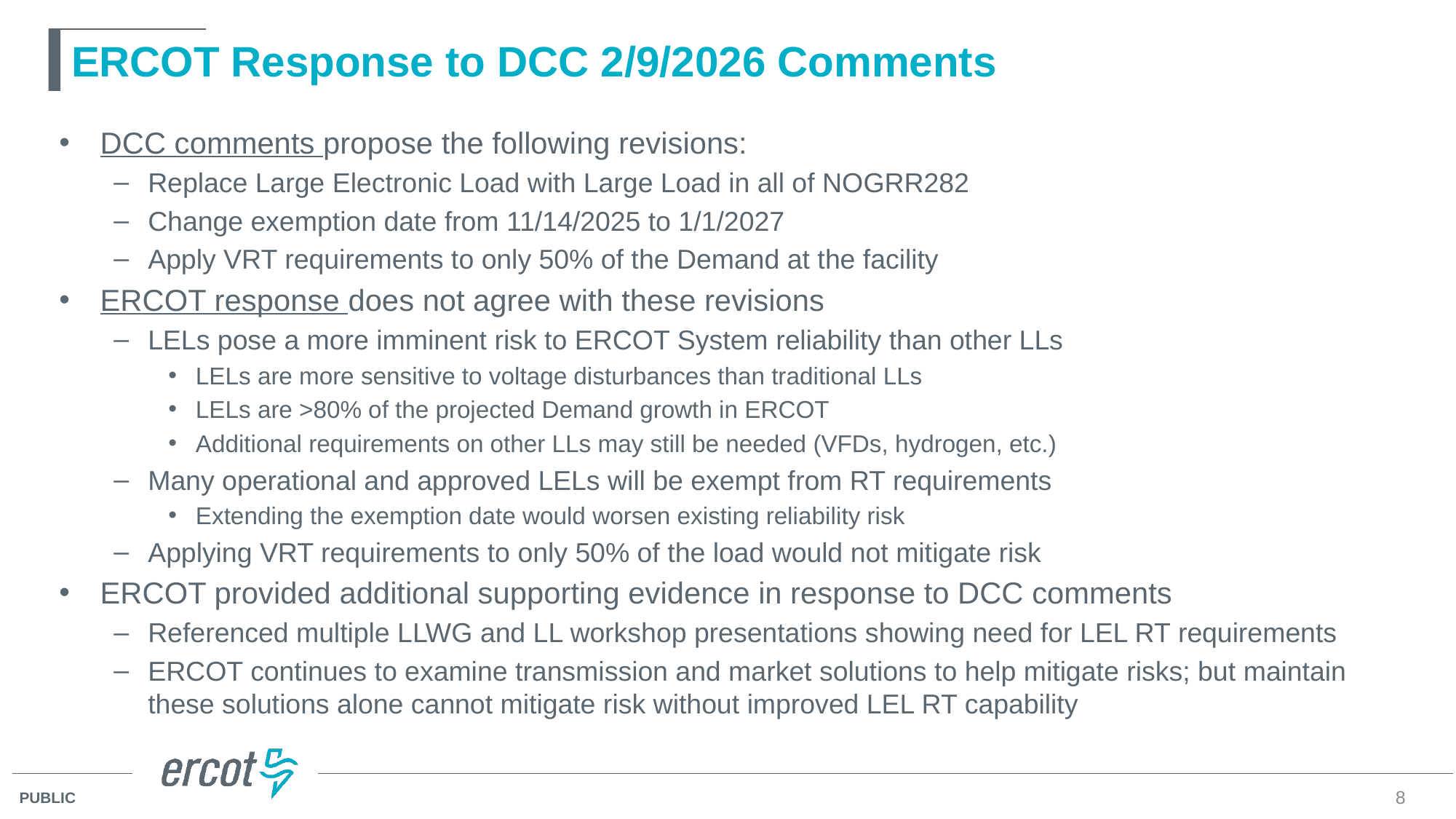

# ERCOT Response to DCC 2/9/2026 Comments
DCC comments propose the following revisions:
Replace Large Electronic Load with Large Load in all of NOGRR282
Change exemption date from 11/14/2025 to 1/1/2027
Apply VRT requirements to only 50% of the Demand at the facility
ERCOT response does not agree with these revisions
LELs pose a more imminent risk to ERCOT System reliability than other LLs
LELs are more sensitive to voltage disturbances than traditional LLs
LELs are >80% of the projected Demand growth in ERCOT
Additional requirements on other LLs may still be needed (VFDs, hydrogen, etc.)
Many operational and approved LELs will be exempt from RT requirements
Extending the exemption date would worsen existing reliability risk
Applying VRT requirements to only 50% of the load would not mitigate risk
ERCOT provided additional supporting evidence in response to DCC comments
Referenced multiple LLWG and LL workshop presentations showing need for LEL RT requirements
ERCOT continues to examine transmission and market solutions to help mitigate risks; but maintain these solutions alone cannot mitigate risk without improved LEL RT capability

8